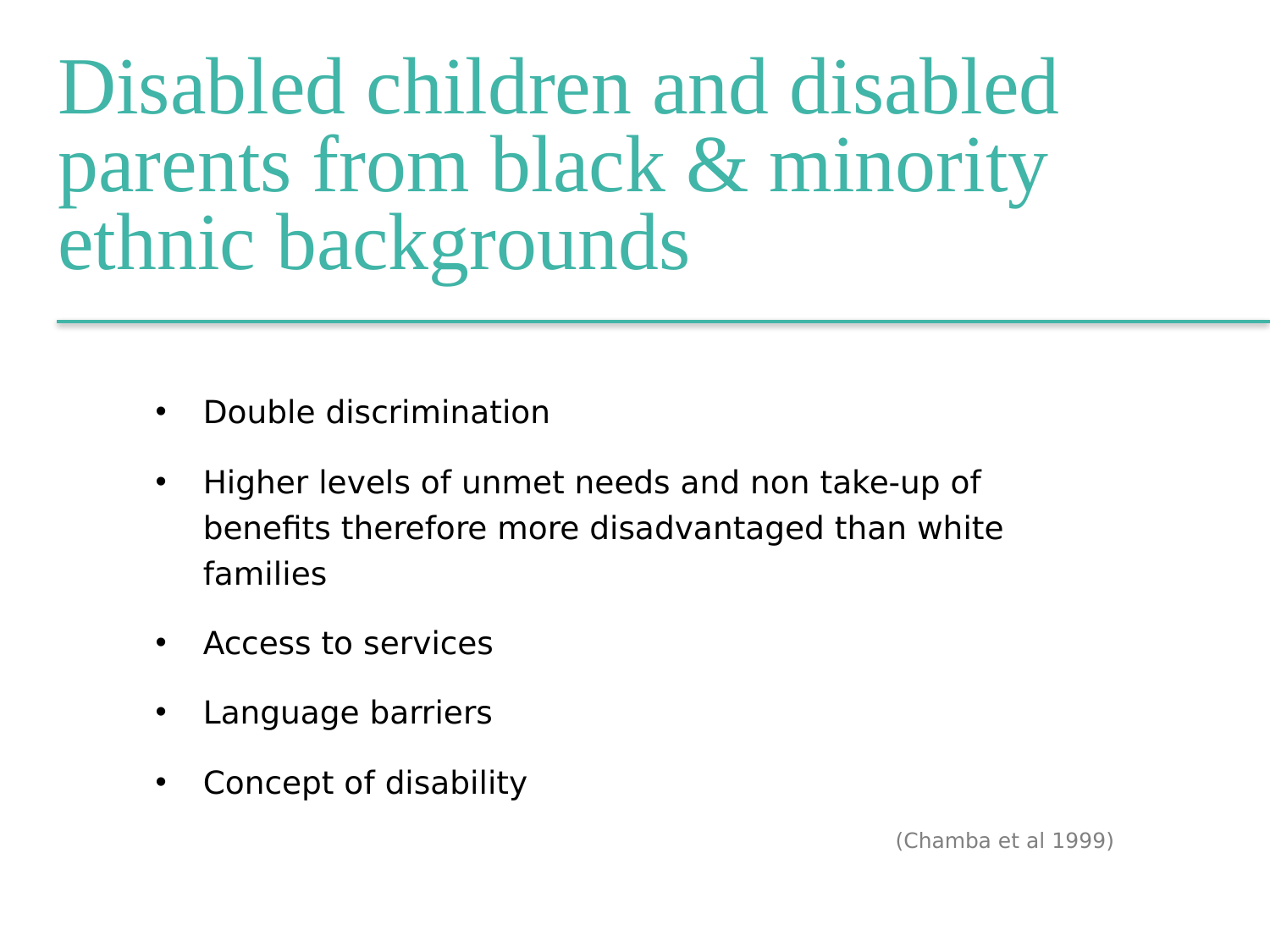

Disabled children and disabled parents from black & minority ethnic backgrounds
Double discrimination
Higher levels of unmet needs and non take-up of benefits therefore more disadvantaged than white families
Access to services
Language barriers
Concept of disability
(Chamba et al 1999)